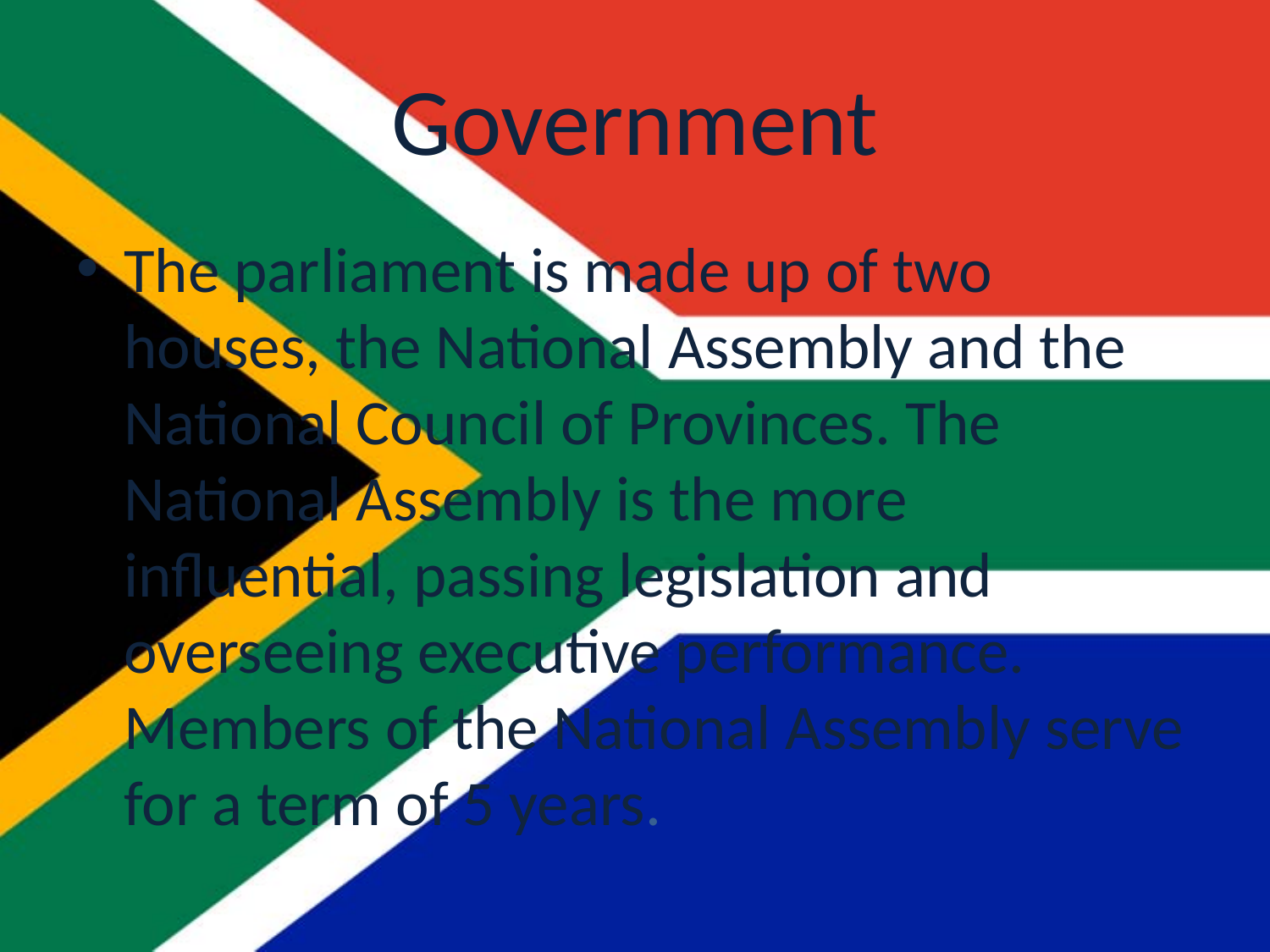

# Government
The parliament is made up of two houses, the National Assembly and the National Council of Provinces. The National Assembly is the more influential, passing legislation and overseeing executive performance. Members of the National Assembly serve for a term of 5 years.